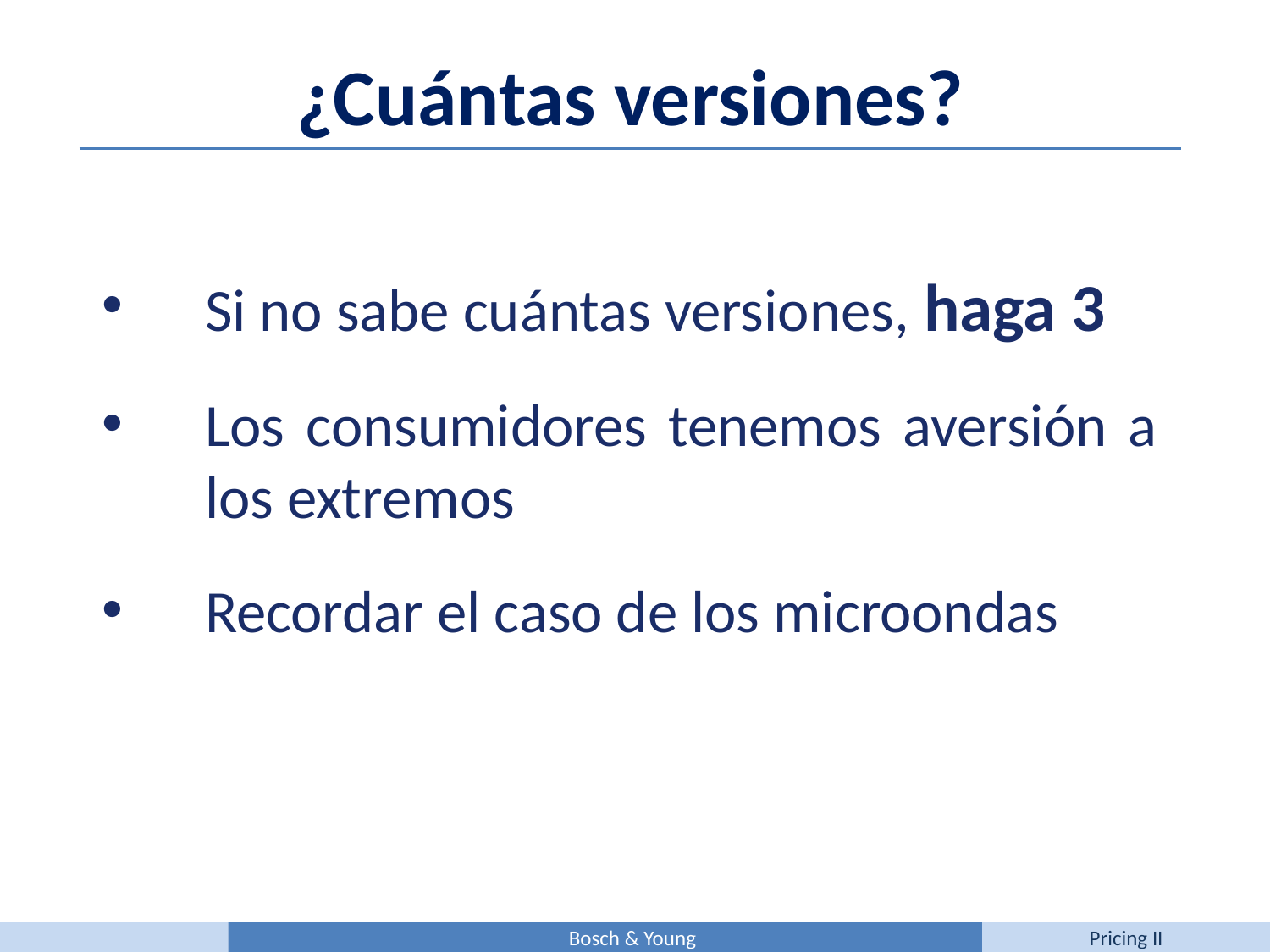

¿Cuántas versiones?
Si no sabe cuántas versiones, haga 3

Los consumidores tenemos aversión a los extremos

Recordar el caso de los microondas

Bosch & Young
Pricing II